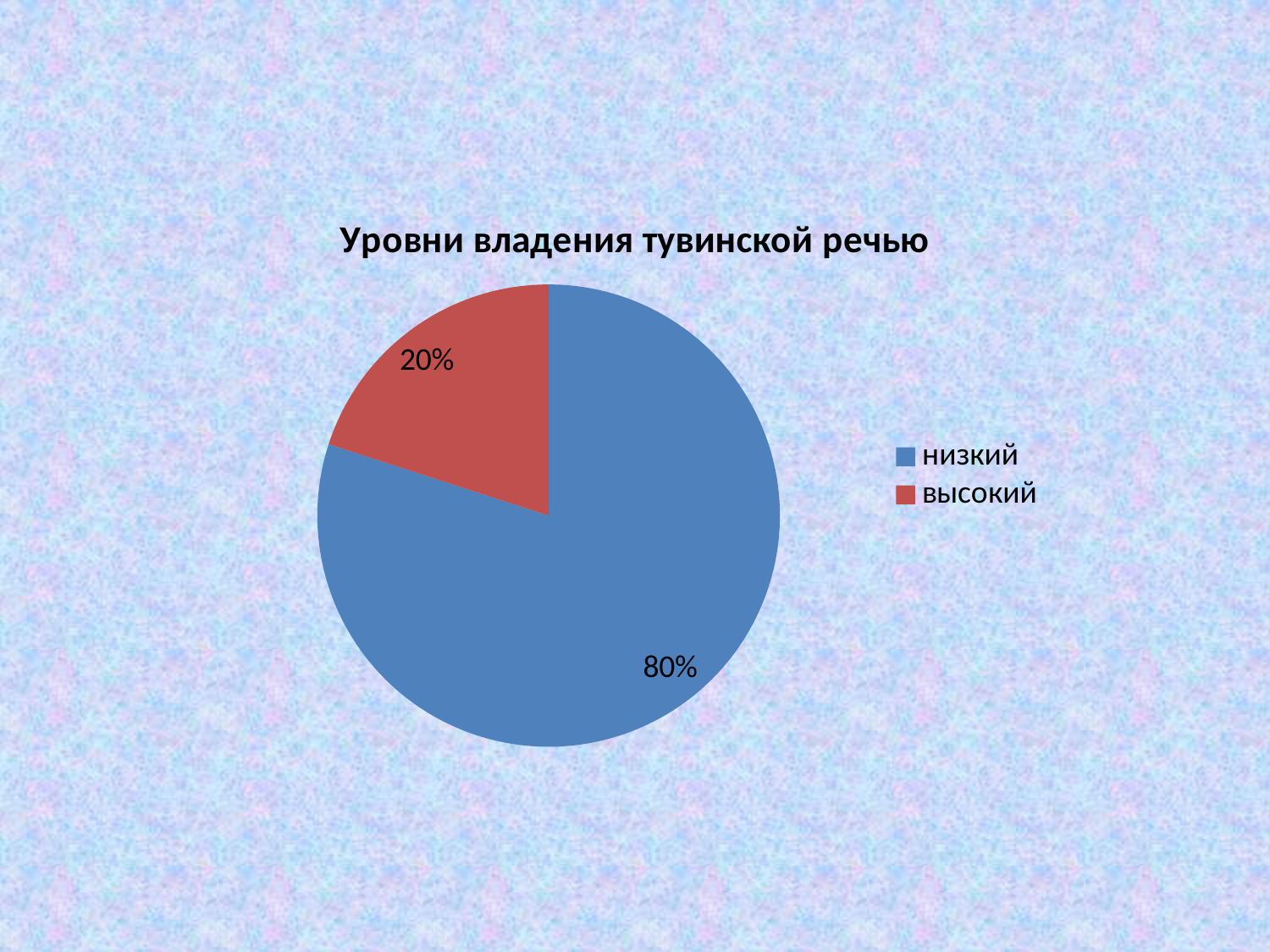

### Chart:

| Category | Уровни владения тувинской речью |
|---|---|
| низкий | 0.8 |
| высокий | 0.2 |